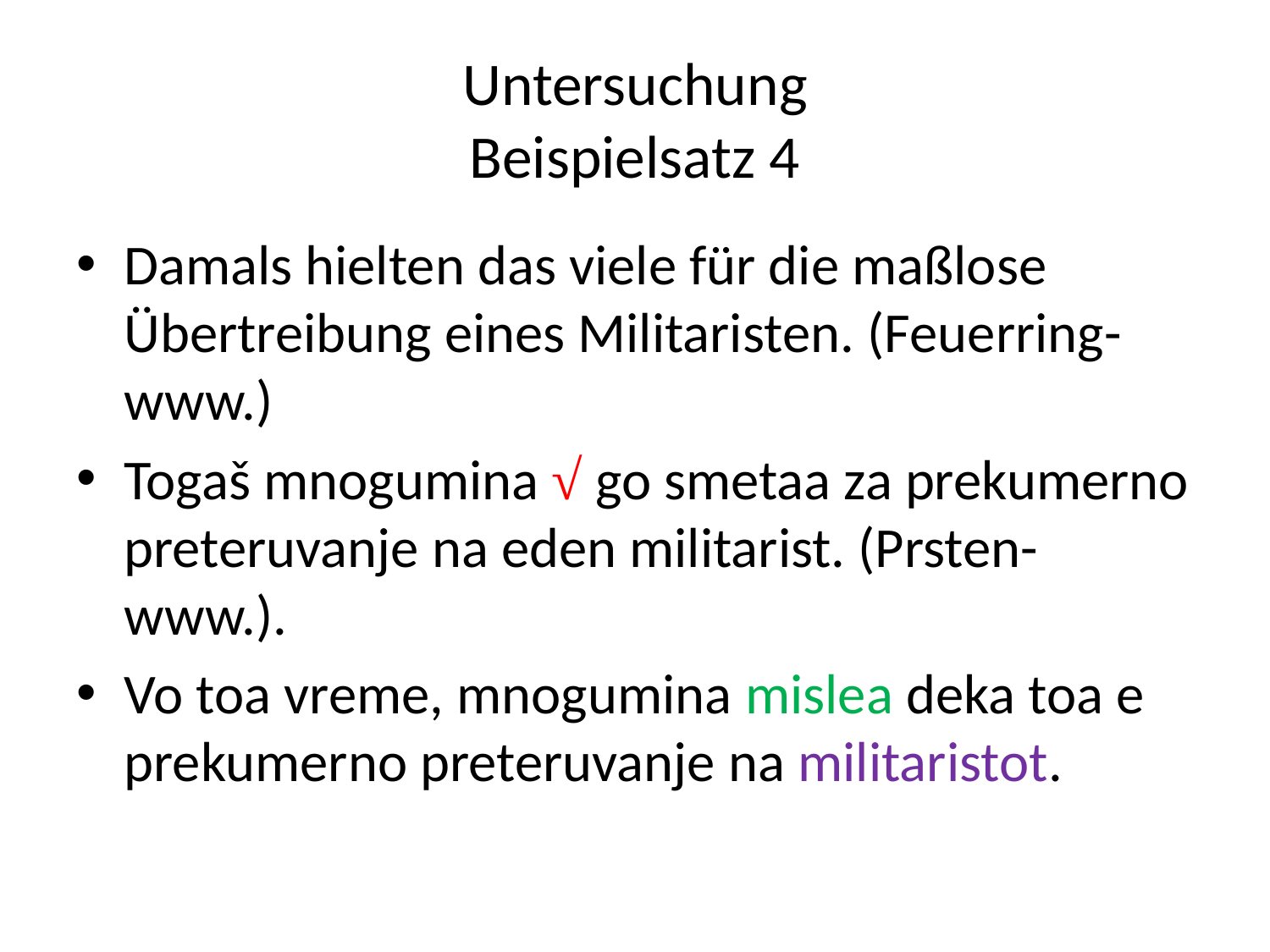

# Untersuchung Beispielsatz 4
Damals hielten das viele für die maßlose Übertreibung eines Militaristen. (Feuerring-www.)
Togaš mnogumina √ go smetaa za prekumerno preteruvanje na eden militarist. (Prsten-www.).
Vo toa vreme, mnogumina mislea deka toa e prekumerno preteruvanje na militaristot.